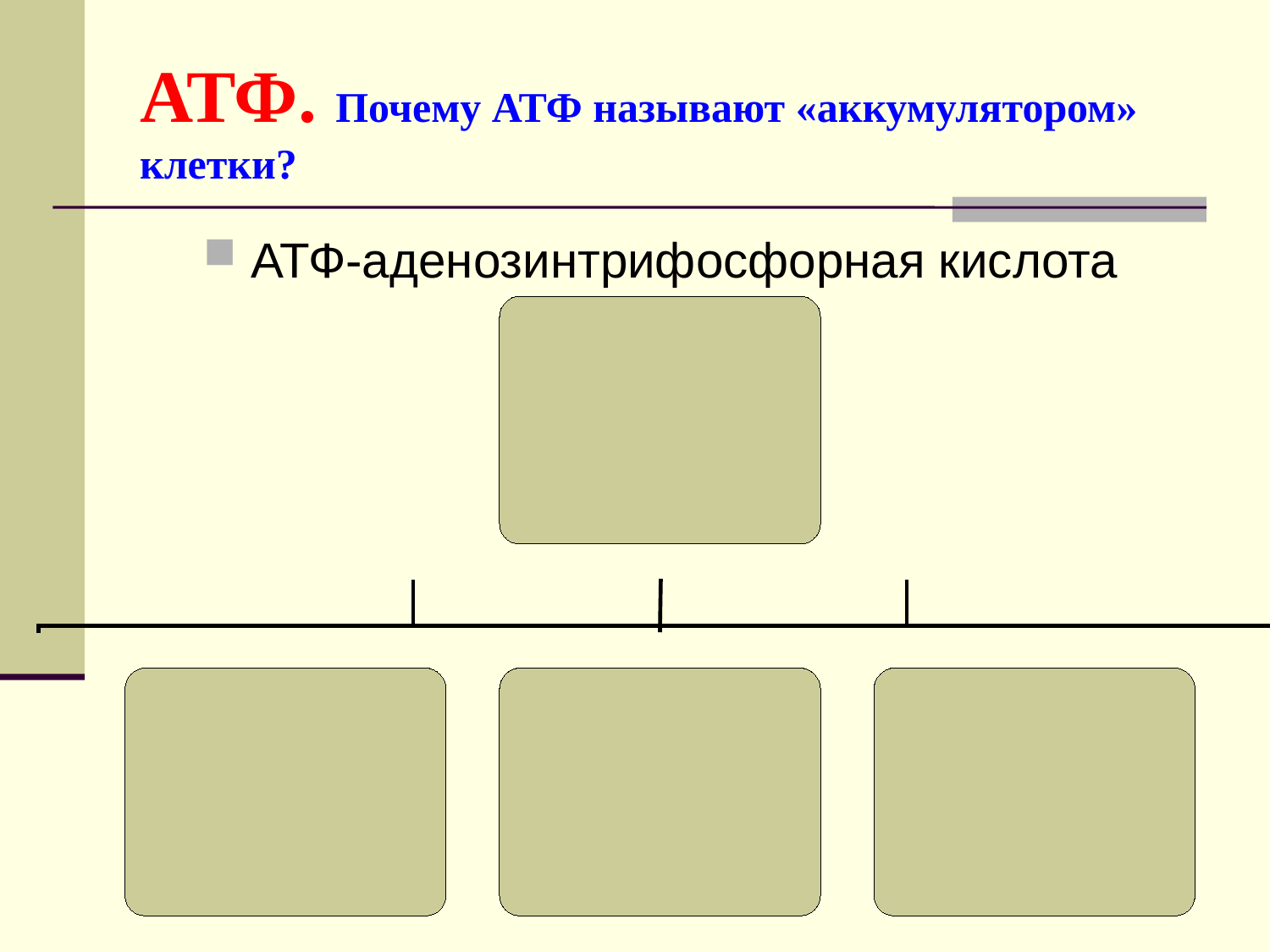

# АТФ. Почему АТФ называют «аккумулятором» клетки?
АТФ-аденозинтрифосфорная кислота

13